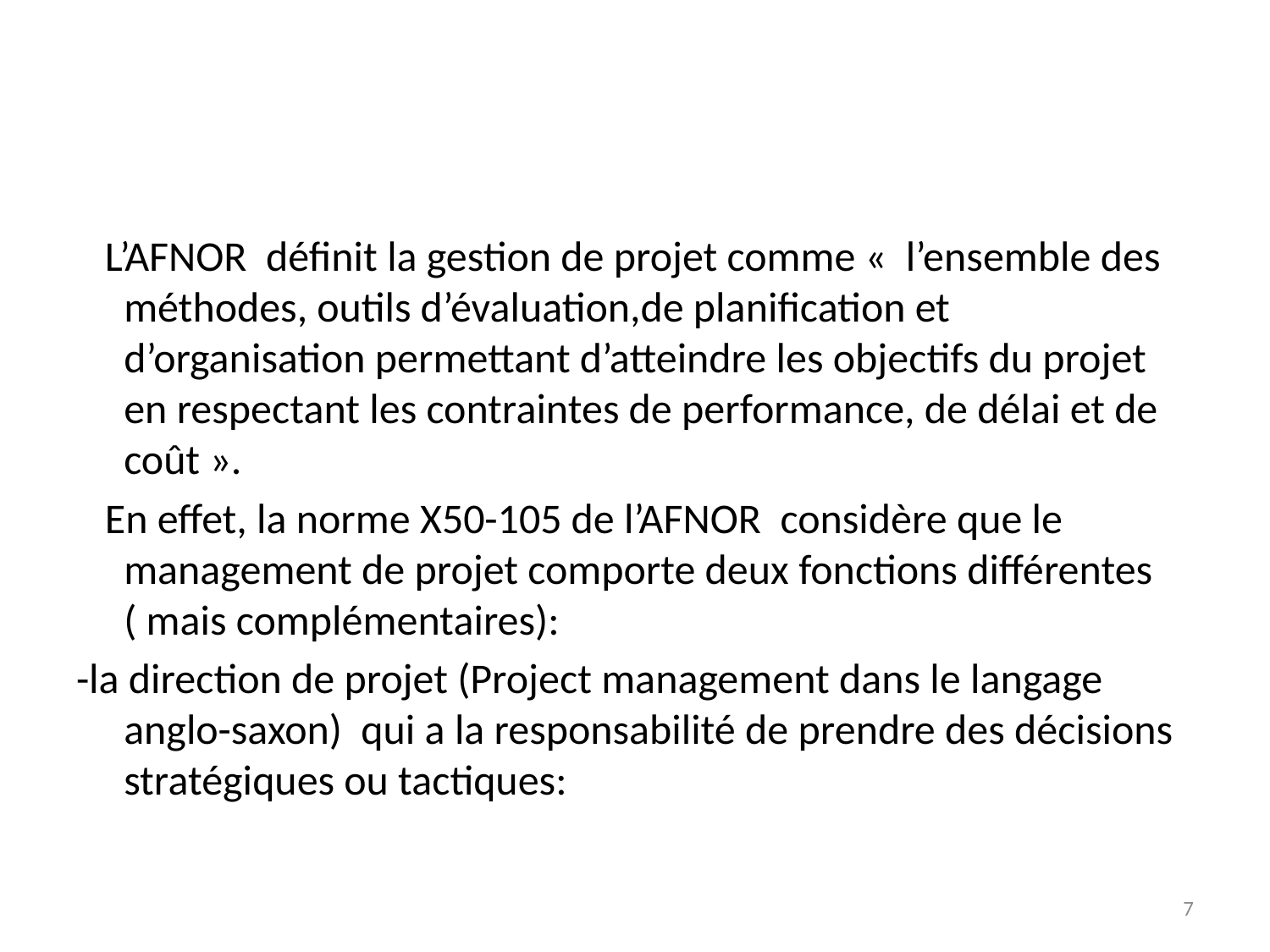

#
   L’AFNOR  définit la gestion de projet comme «  l’ensemble des méthodes, outils d’évaluation,de planification et d’organisation permettant d’atteindre les objectifs du projet en respectant les contraintes de performance, de délai et de coût ».
   En effet, la norme X50-105 de l’AFNOR  considère que le management de projet comporte deux fonctions différentes ( mais complémentaires):
-la direction de projet (Project management dans le langage anglo-saxon)  qui a la responsabilité de prendre des décisions stratégiques ou tactiques:
7